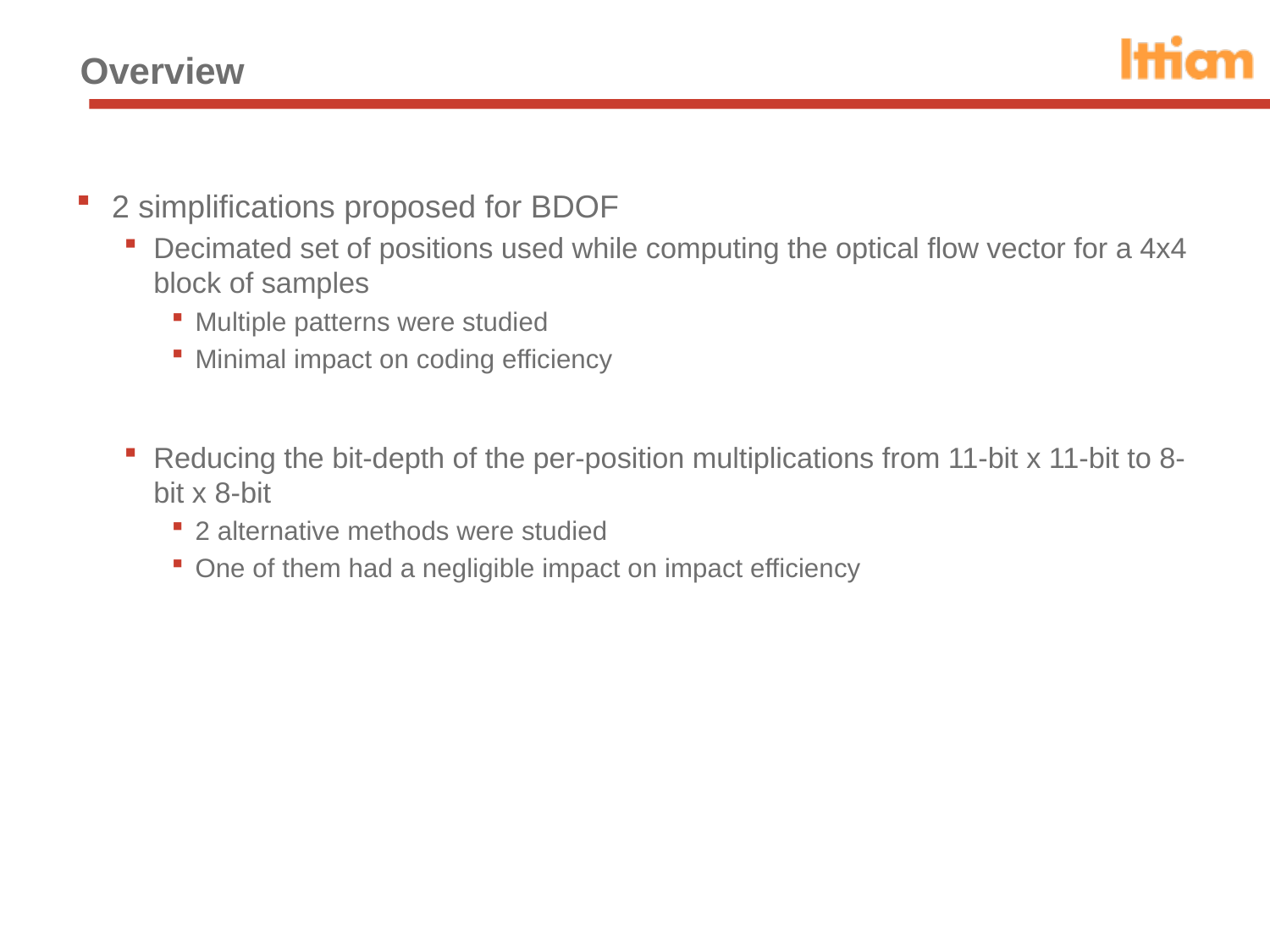

# Overview
2 simplifications proposed for BDOF
Decimated set of positions used while computing the optical flow vector for a 4x4 block of samples
Multiple patterns were studied
Minimal impact on coding efficiency

Reducing the bit-depth of the per-position multiplications from 11-bit x 11-bit to 8-bit x 8-bit
2 alternative methods were studied
One of them had a negligible impact on impact efficiency